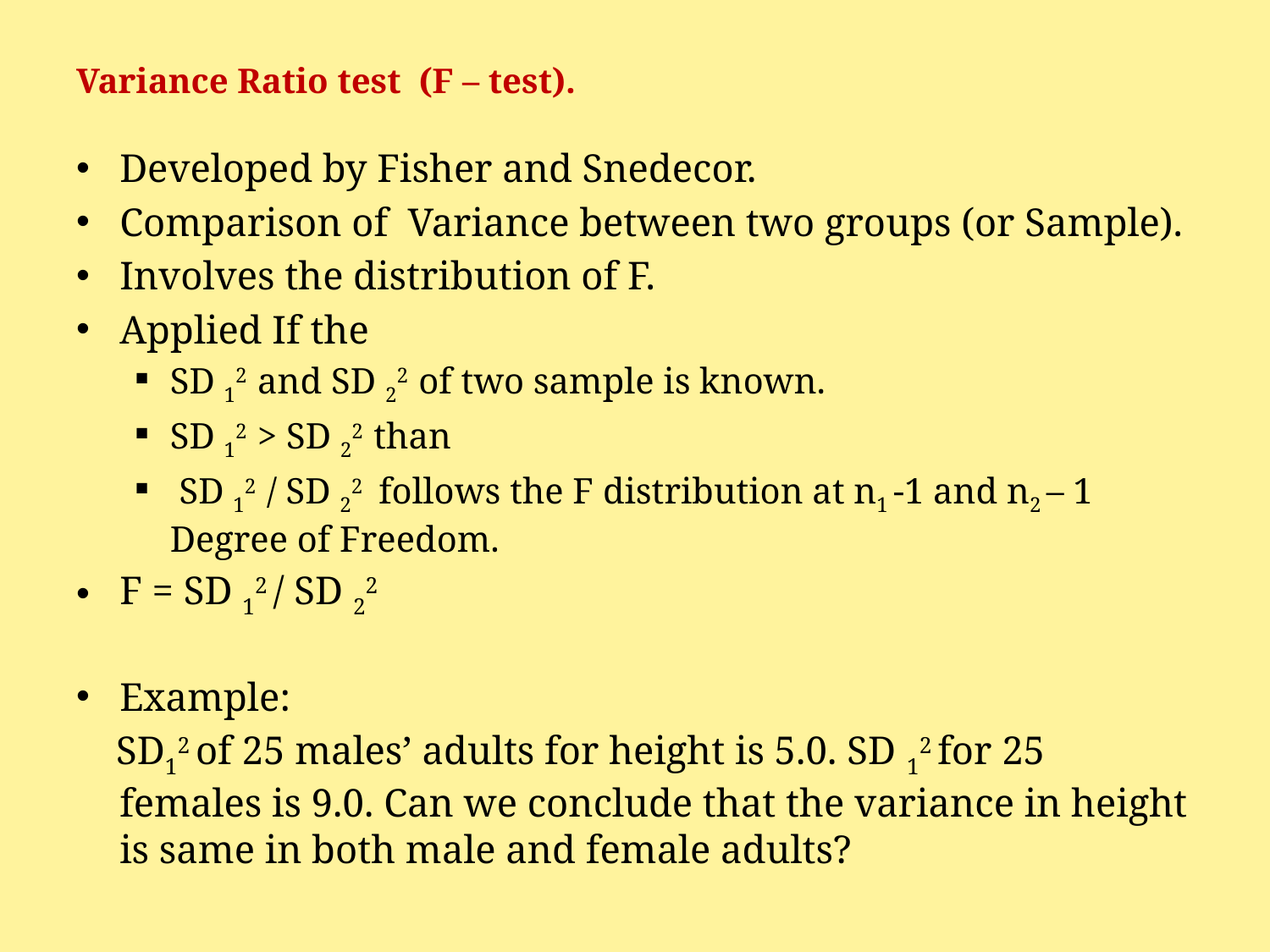

# Variance Ratio test  (F – test).
Developed by Fisher and Snedecor.
Comparison of  Variance between two groups (or Sample).
Involves the distribution of F.
Applied If the
SD 12  and SD 22  of two sample is known.
SD 12  > SD 22  than
 SD 12  / SD 22   follows the F distribution at n1 -1 and n2 – 1 Degree of Freedom.
F = SD 12 / SD 22

Example:
    SD12 of 25 males’ adults for height is 5.0. SD 12 for 25 females is 9.0. Can we conclude that the variance in height is same in both male and female adults?